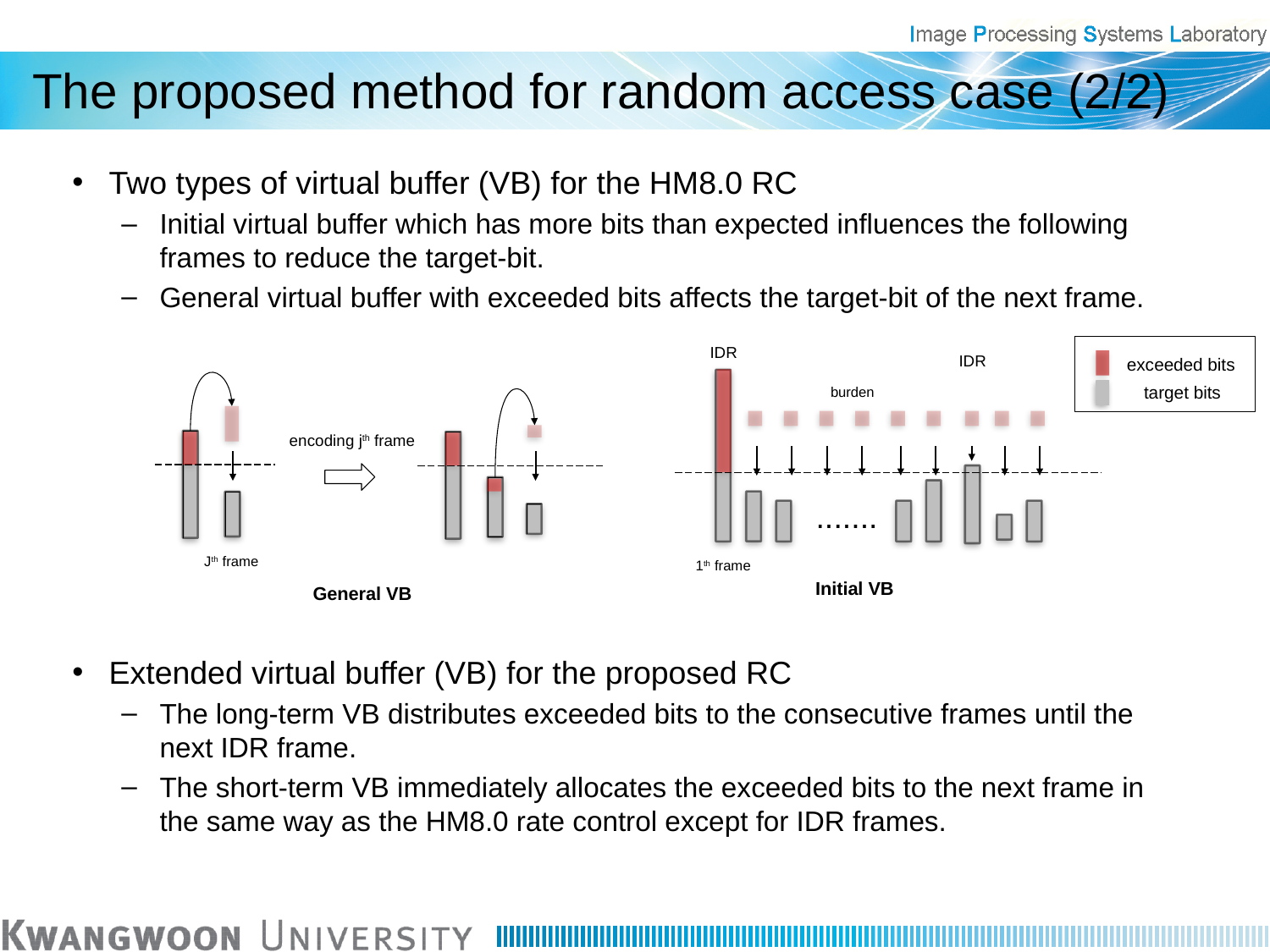

# The proposed method for random access case (2/2)
Two types of virtual buffer (VB) for the HM8.0 RC
Initial virtual buffer which has more bits than expected influences the following frames to reduce the target-bit.
General virtual buffer with exceeded bits affects the target-bit of the next frame.
IDR
IDR

burden

.......

d
d

1th frame

exceeded bits

target bits

encoding jth frame

Jth frame
Initial VB
General VB
Extended virtual buffer (VB) for the proposed RC
The long-term VB distributes exceeded bits to the consecutive frames until the next IDR frame.
The short-term VB immediately allocates the exceeded bits to the next frame in the same way as the HM8.0 rate control except for IDR frames.